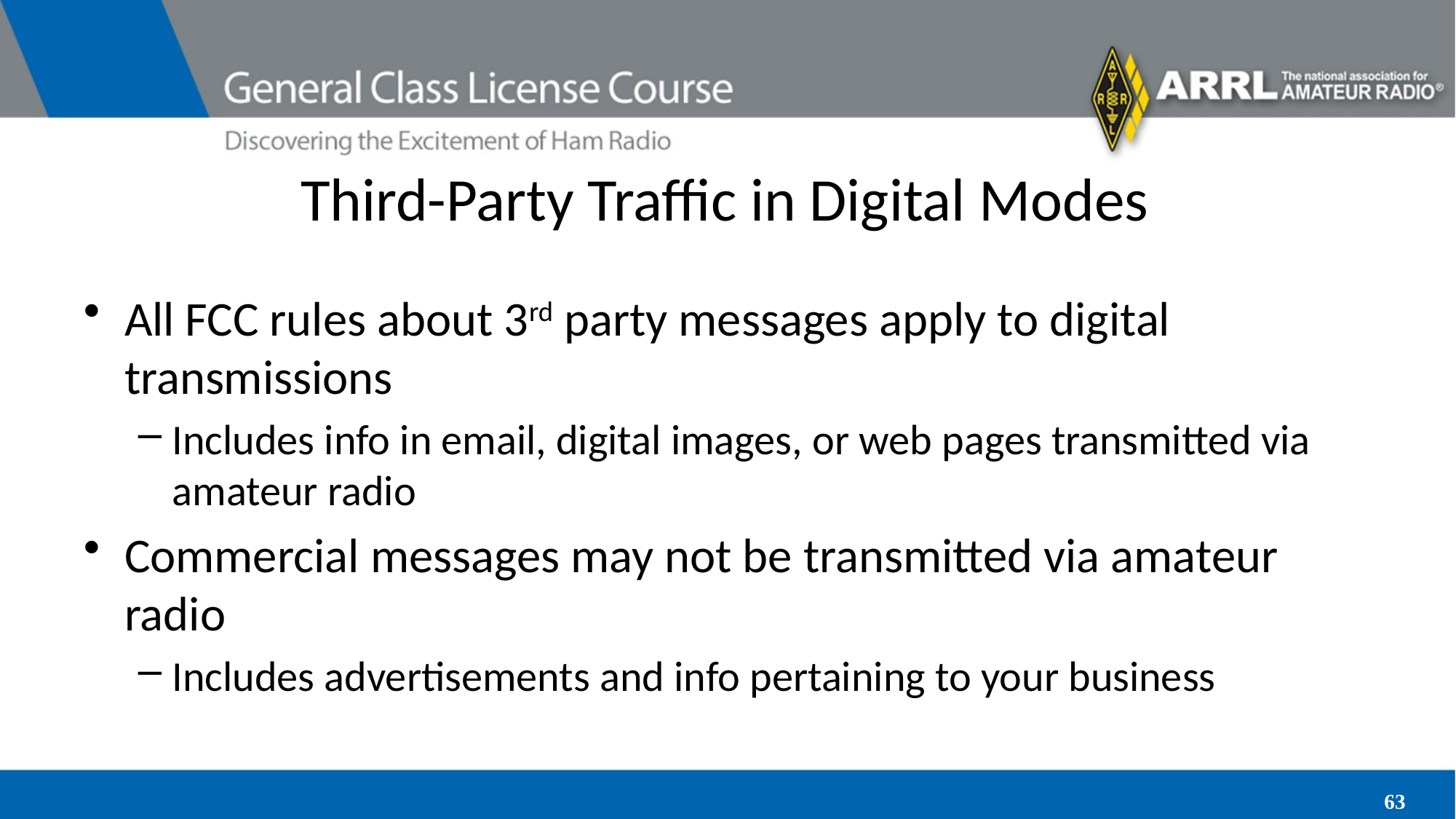

# Third-Party Traffic in Digital Modes
All FCC rules about 3rd party messages apply to digital transmissions
Includes info in email, digital images, or web pages transmitted via amateur radio
Commercial messages may not be transmitted via amateur radio
Includes advertisements and info pertaining to your business